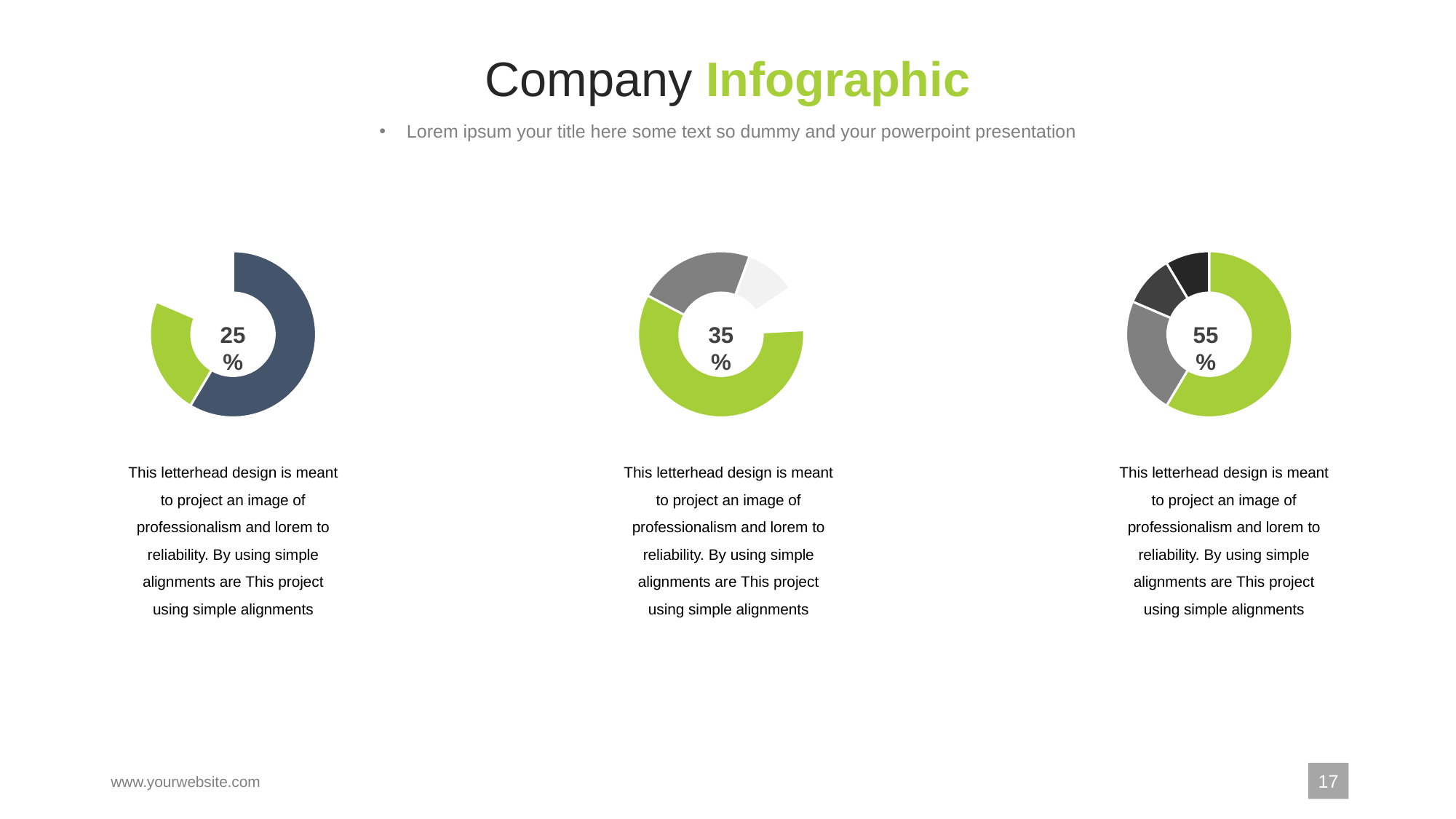

Company Infographic
Lorem ipsum your title here some text so dummy and your powerpoint presentation

### Chart

| Category | Sales |
|---|---|
| 1st Qtr | 8.2 |
| 2nd Qtr | 3.2 |
| 3rd Qtr | 1.4 |
| 4th Qtr | 1.2 |
25%
This letterhead design is meant to project an image of professionalism and lorem to reliability. By using simple alignments are This project using simple alignments

### Chart

| Category | Sales |
|---|---|
| 1st Qtr | 8.2 |
| 2nd Qtr | 3.2 |
| 3rd Qtr | 1.4 |
| 4th Qtr | 1.2 |
35%
This letterhead design is meant to project an image of professionalism and lorem to reliability. By using simple alignments are This project using simple alignments

### Chart

| Category | Sales |
|---|---|
| 1st Qtr | 8.2 |
| 2nd Qtr | 3.2 |
| 3rd Qtr | 1.4 |
| 4th Qtr | 1.2 |
This letterhead design is meant to project an image of professionalism and lorem to reliability. By using simple alignments are This project using simple alignments
55%
17
www.yourwebsite.com